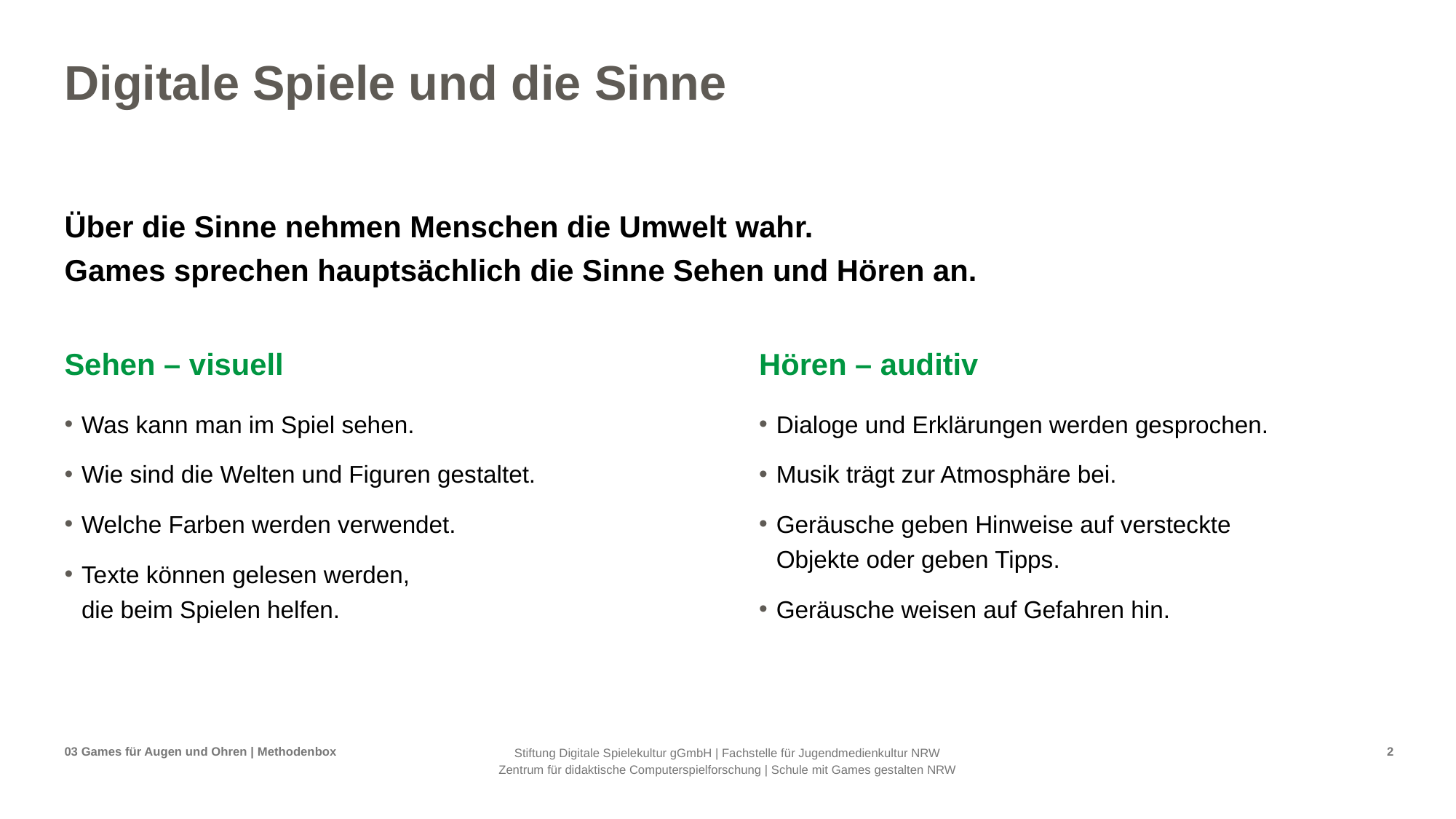

# Digitale Spiele und die Sinne
Über die Sinne nehmen Menschen die Umwelt wahr.
Games sprechen hauptsächlich die Sinne Sehen und Hören an.
Sehen – visuell

Hören – auditiv
Was kann man im Spiel sehen.
Wie sind die Welten und Figuren gestaltet.
Welche Farben werden verwendet.
Texte können gelesen werden,
die beim Spielen helfen.
Dialoge und Erklärungen werden gesprochen.
Musik trägt zur Atmosphäre bei.
Geräusche geben Hinweise auf versteckte
Objekte oder geben Tipps.
Geräusche weisen auf Gefahren hin.

03 Games für Augen und Ohren | Methodenbox
2